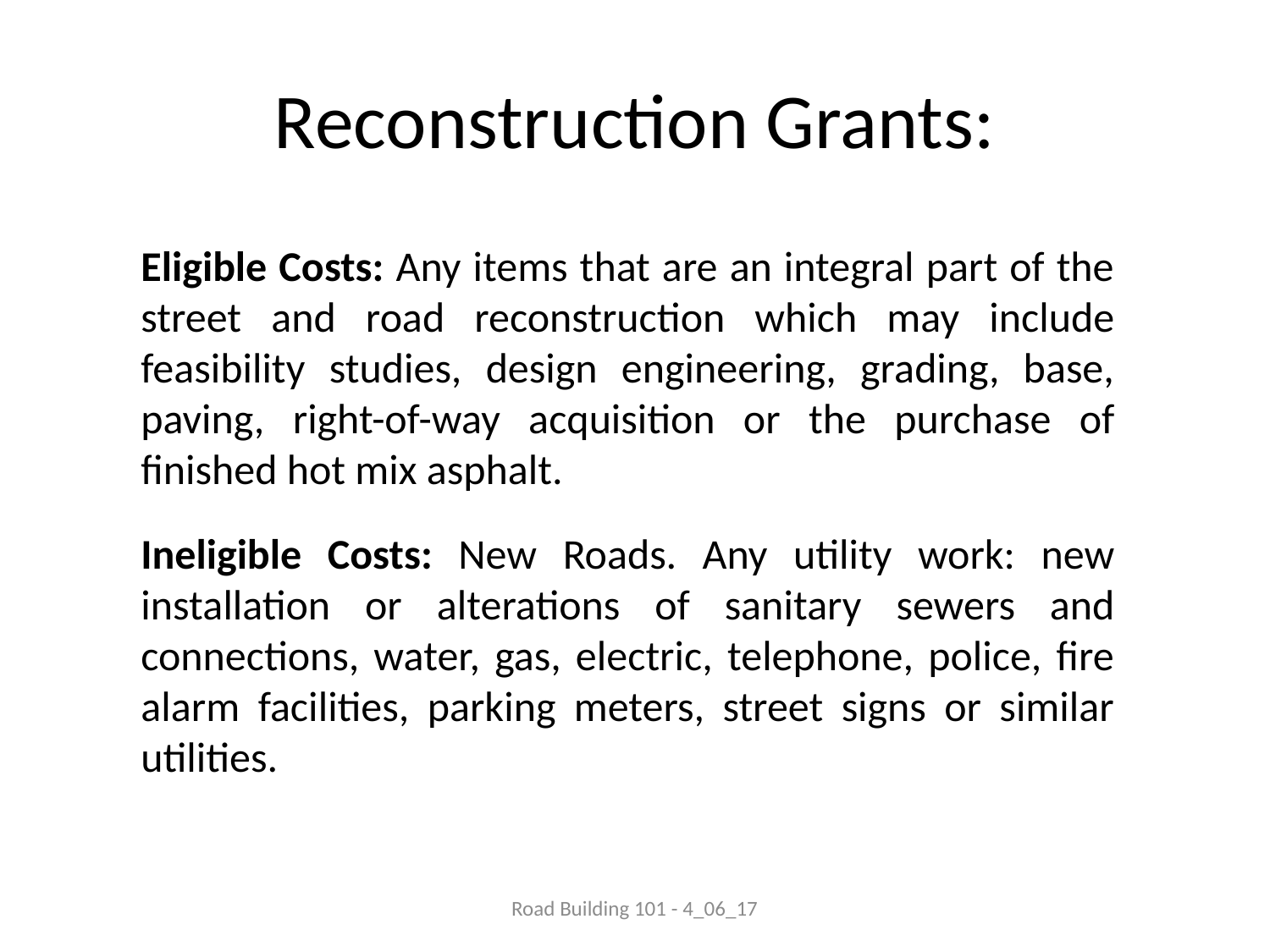

# Reconstruction Grants:
Eligible Costs: Any items that are an integral part of the street and road reconstruction which may include feasibility studies, design engineering, grading, base, paving, right-of-way acquisition or the purchase of finished hot mix asphalt.

Ineligible Costs: New Roads. Any utility work: new installation or alterations of sanitary sewers and connections, water, gas, electric, telephone, police, fire alarm facilities, parking meters, street signs or similar utilities.
Road Building 101 - 4_06_17